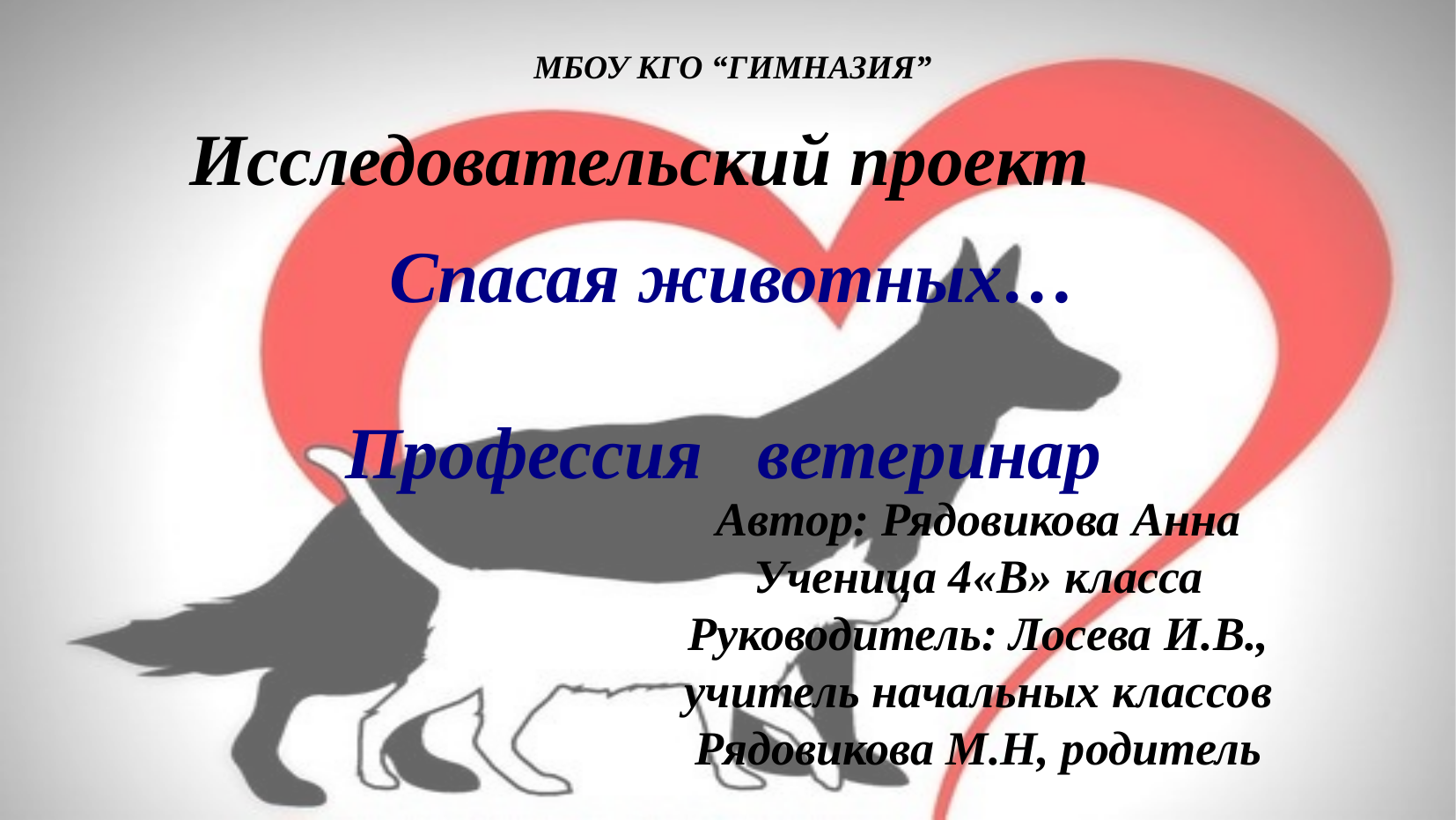

МБОУ КГО “ГИМНАЗИЯ”
Исследовательский проект

Спасая животных…

Профессия   ветеринар
Автор: Рядовикова Анна
Ученица 4«В» класса
Руководитель: Лосева И.В.,
учитель начальных классов
Рядовикова М.Н, родитель